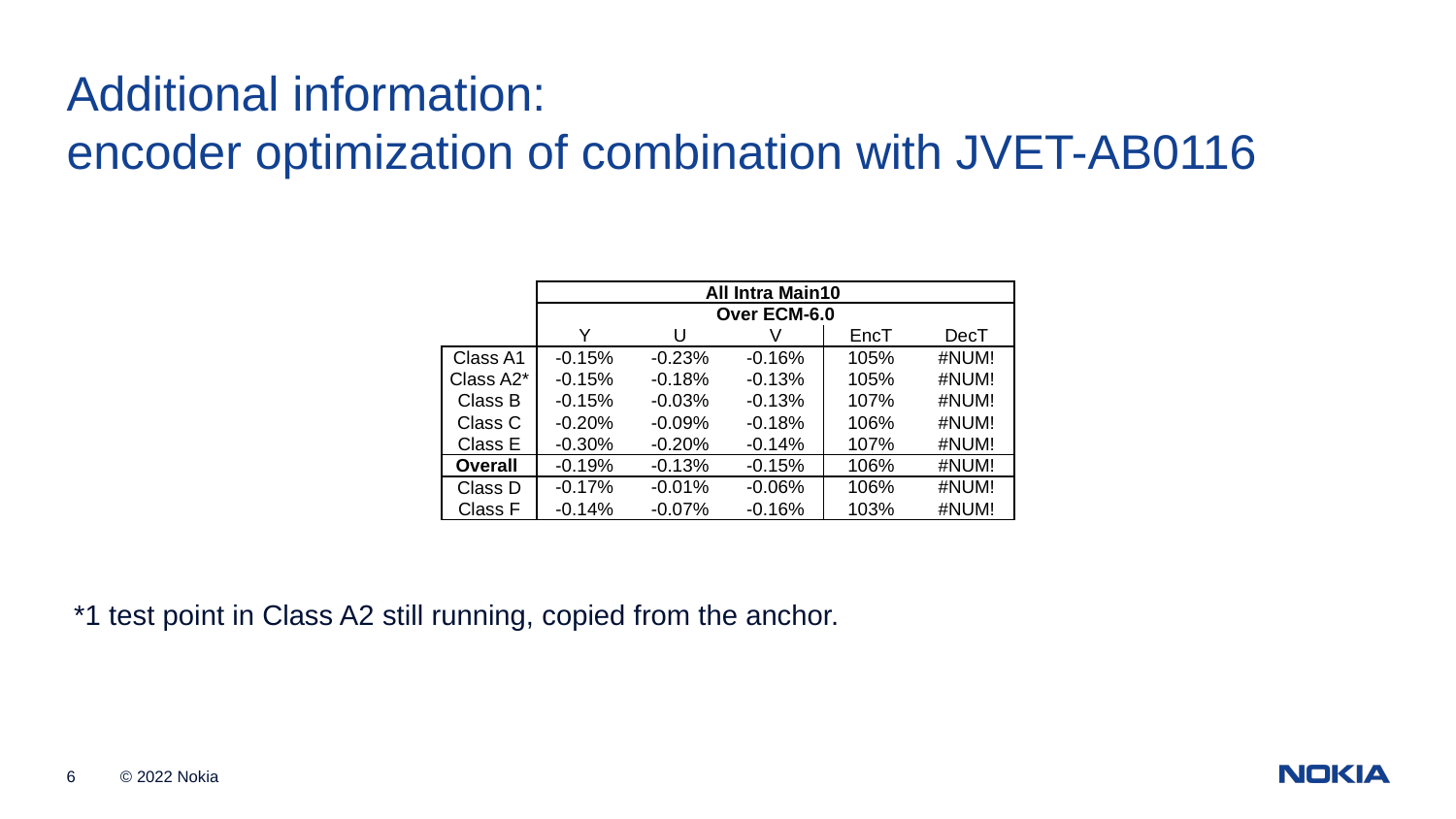

Additional information:
encoder optimization of combination with JVET-AB0116
|  | All Intra Main10 |  |  |  |  |
| --- | --- | --- | --- | --- | --- |
|  | Over ECM-6.0 |  |  |  |  |
|  | Y | U | V | EncT | DecT |
| Class A1 | -0.15% | -0.23% | -0.16% | 105% | #NUM! |
| Class A2\* | -0.15% | -0.18% | -0.13% | 105% | #NUM! |
| Class B | -0.15% | -0.03% | -0.13% | 107% | #NUM! |
| Class C | -0.20% | -0.09% | -0.18% | 106% | #NUM! |
| Class E | -0.30% | -0.20% | -0.14% | 107% | #NUM! |
| Overall | -0.19% | -0.13% | -0.15% | 106% | #NUM! |
| Class D | -0.17% | -0.01% | -0.06% | 106% | #NUM! |
| Class F | -0.14% | -0.07% | -0.16% | 103% | #NUM! |
*1 test point in Class A2 still running, copied from the anchor.